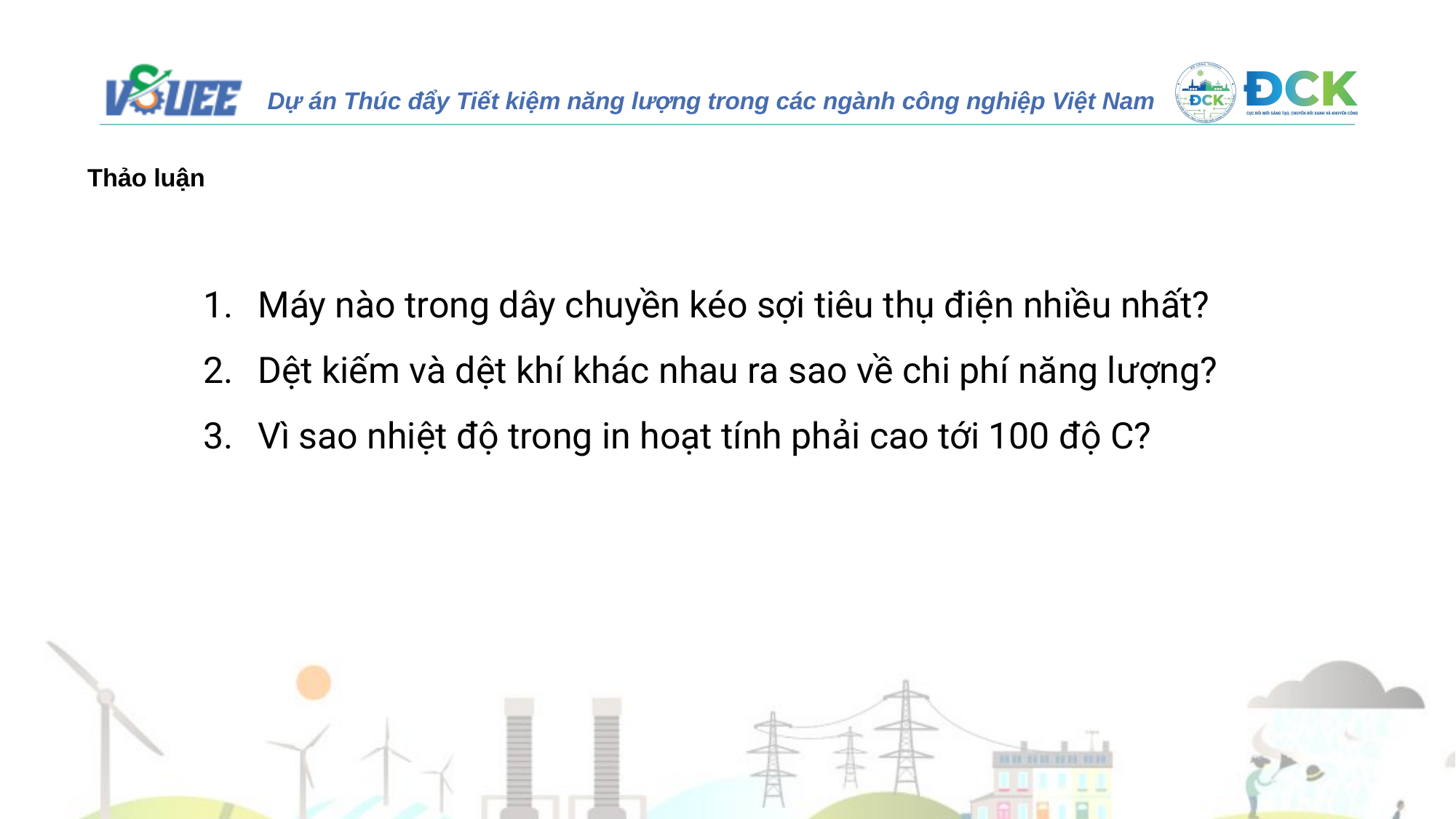

Thảo luận
Máy nào trong dây chuyền kéo sợi tiêu thụ điện nhiều nhất?
Dệt kiếm và dệt khí khác nhau ra sao về chi phí năng lượng?
Vì sao nhiệt độ trong in hoạt tính phải cao tới 100 độ C?